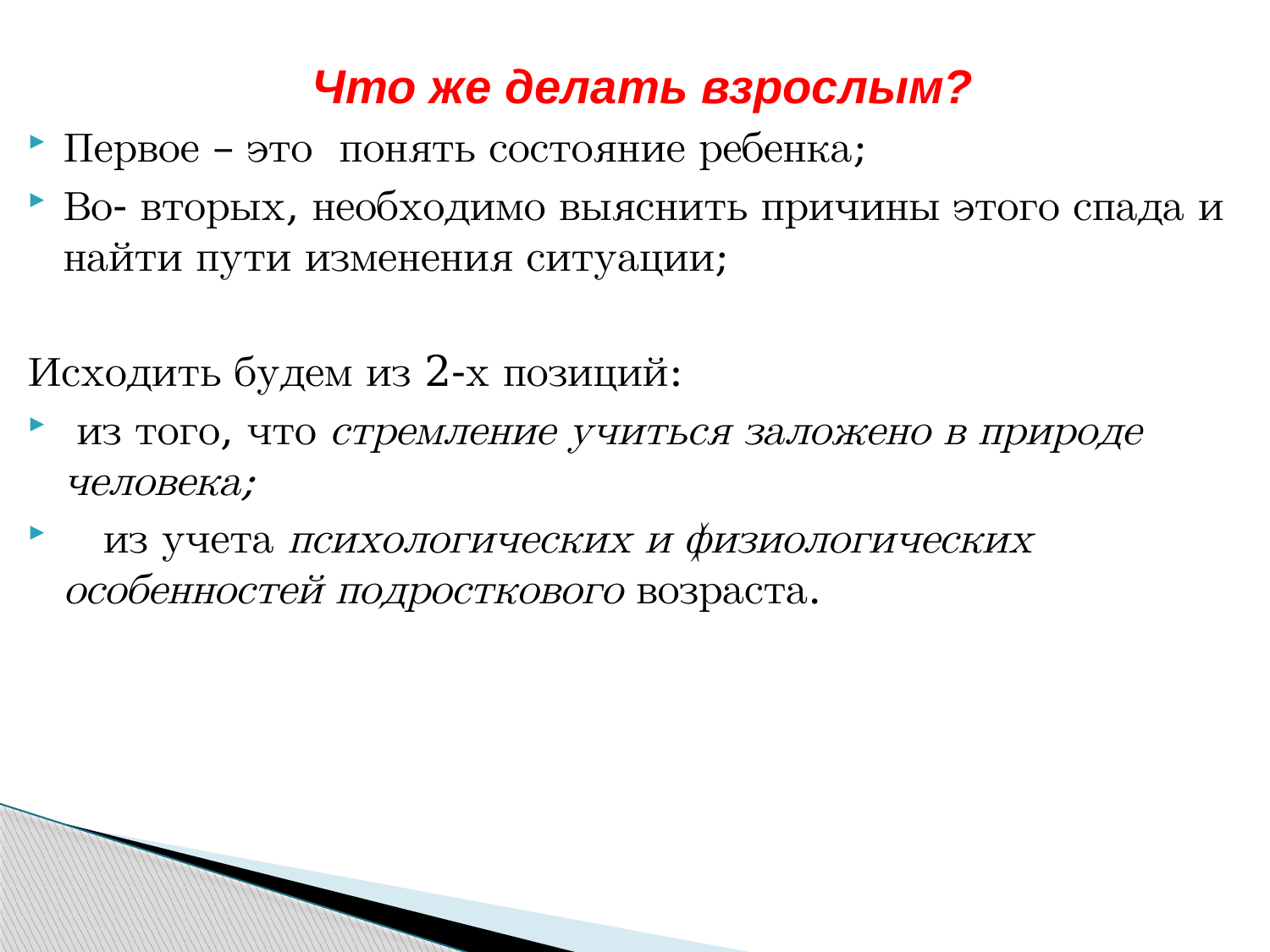

Что же делать взрослым?
Первое – это  понять состояние ребенка;
Во- вторых, необходимо выяснить причины этого спада и найти пути изменения ситуации;

Исходить будем из 2-х позиций:
 из того, что стремление учиться заложено в природе человека;
   из учета психологических и физиологических особенностей подросткового возраста.